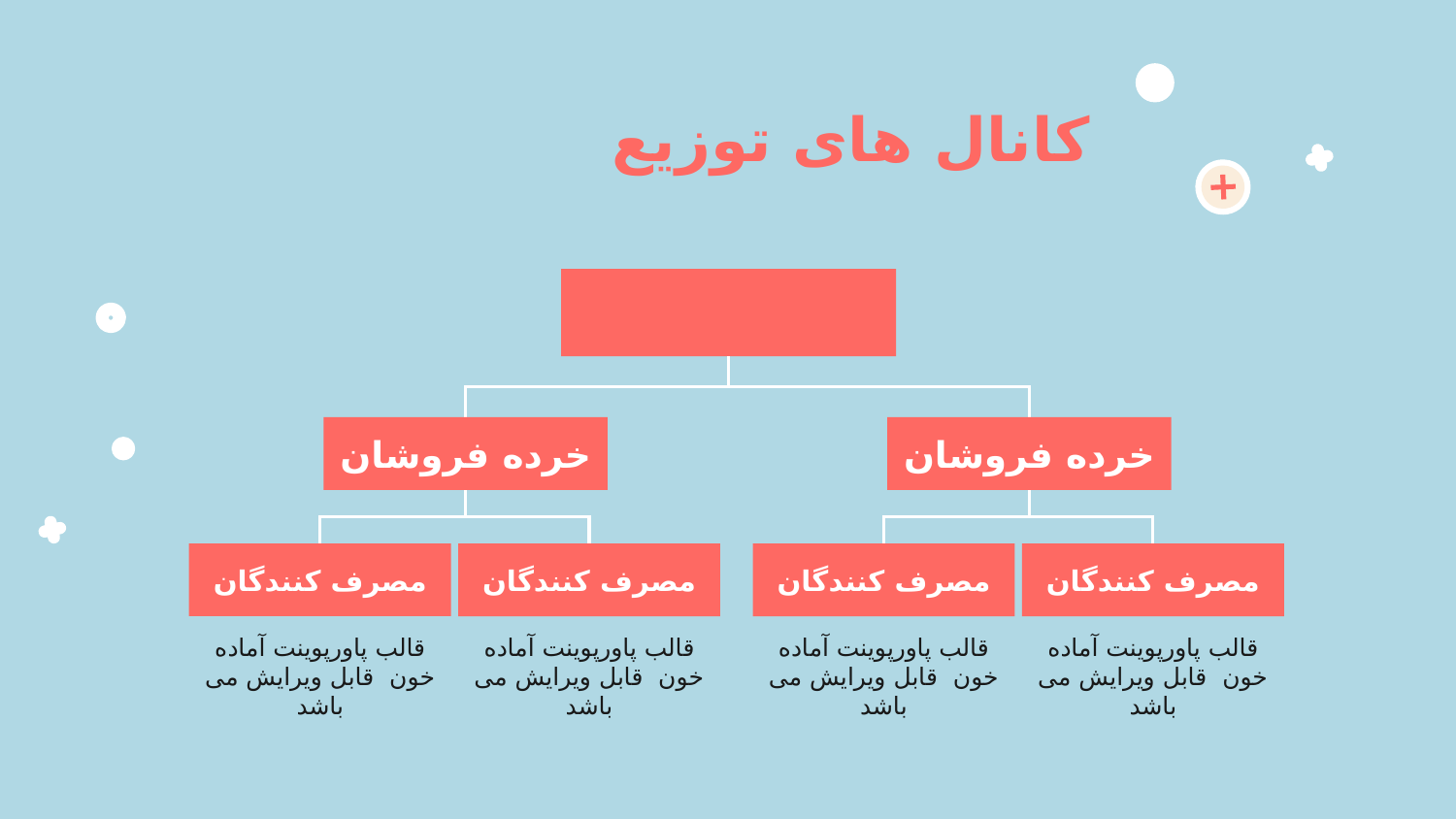

# کانال های توزیع

سازنده
خرده فروشان
خرده فروشان
مصرف کنندگان
مصرف کنندگان
مصرف کنندگان
مصرف کنندگان
قالب پاورپوینت آماده خون  قابل ویرایش می باشد
قالب پاورپوینت آماده خون  قابل ویرایش می باشد
قالب پاورپوینت آماده خون  قابل ویرایش می باشد
قالب پاورپوینت آماده خون  قابل ویرایش می باشد